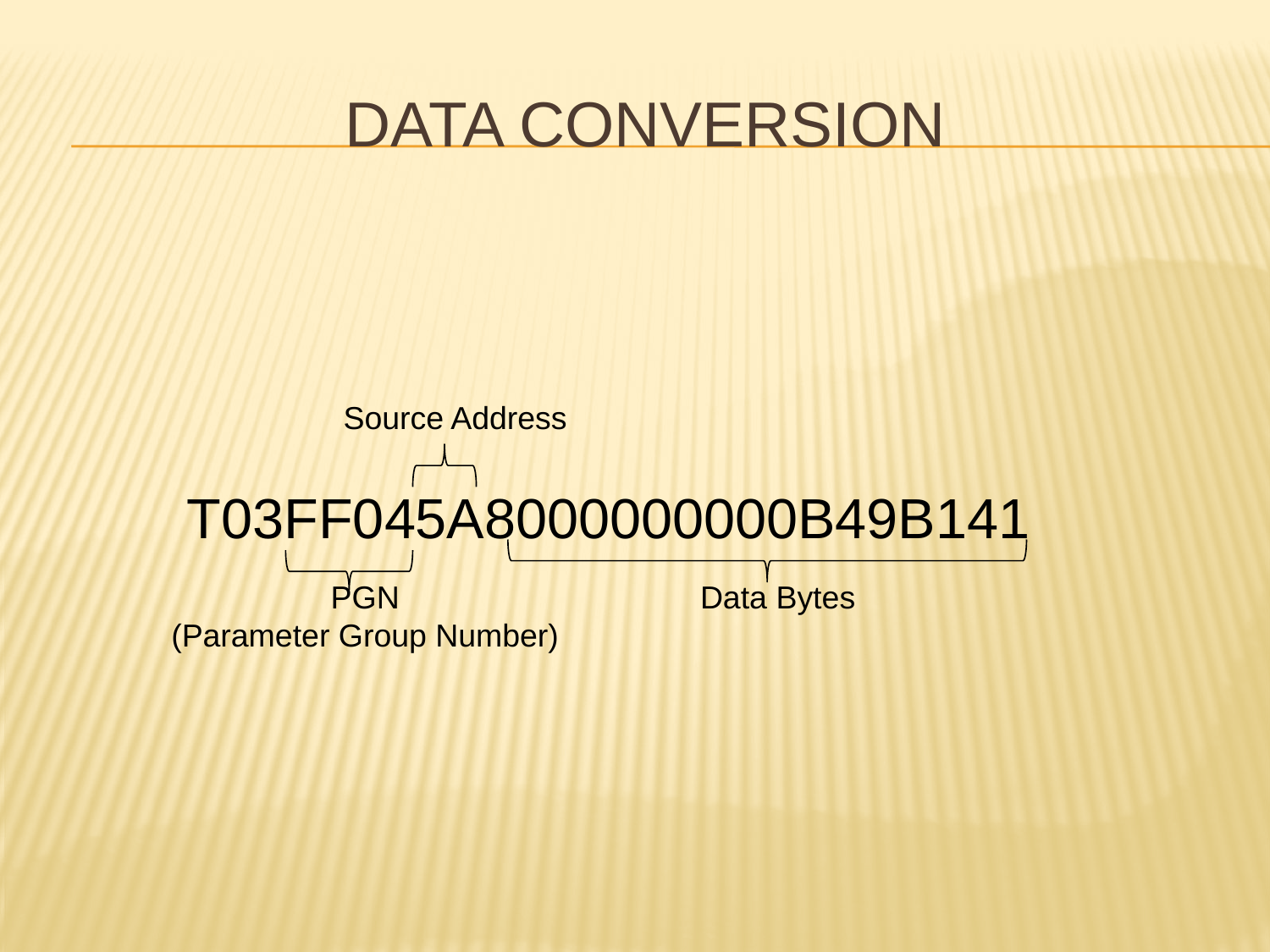

# DATA Conversion

Source Address

T03FF045A8000000000B49B141

PGN
(Parameter Group Number)
Data Bytes